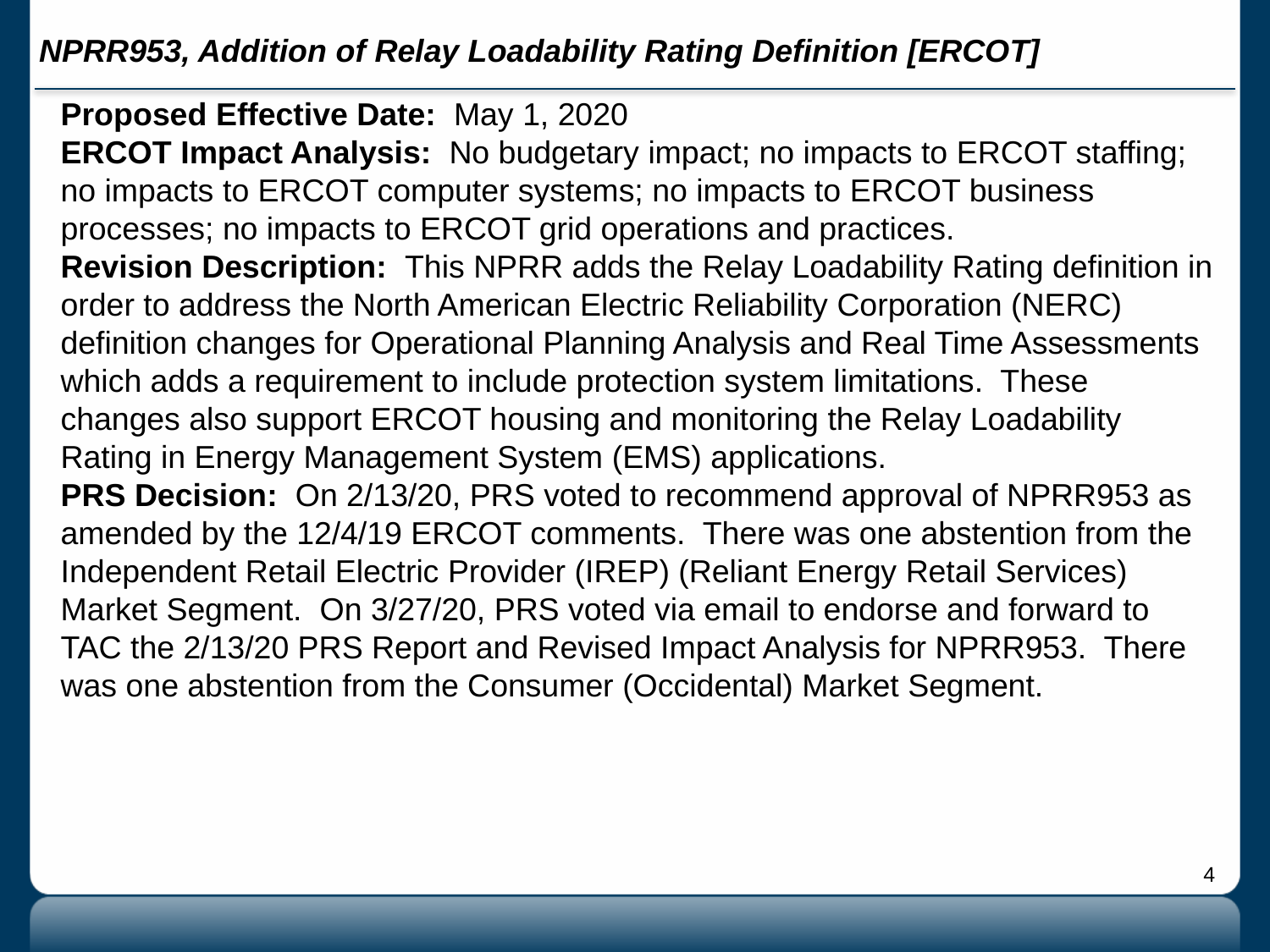

# NPRR953, Addition of Relay Loadability Rating Definition [ERCOT]
Proposed Effective Date:  May 1, 2020
ERCOT Impact Analysis:  No budgetary impact; no impacts to ERCOT staffing; no impacts to ERCOT computer systems; no impacts to ERCOT business processes; no impacts to ERCOT grid operations and practices.
Revision Description:  This NPRR adds the Relay Loadability Rating definition in order to address the North American Electric Reliability Corporation (NERC) definition changes for Operational Planning Analysis and Real Time Assessments which adds a requirement to include protection system limitations.  These changes also support ERCOT housing and monitoring the Relay Loadability Rating in Energy Management System (EMS) applications.
PRS Decision:  On 2/13/20, PRS voted to recommend approval of NPRR953 as amended by the 12/4/19 ERCOT comments.  There was one abstention from the Independent Retail Electric Provider (IREP) (Reliant Energy Retail Services) Market Segment.  On 3/27/20, PRS voted via email to endorse and forward to TAC the 2/13/20 PRS Report and Revised Impact Analysis for NPRR953.  There was one abstention from the Consumer (Occidental) Market Segment.